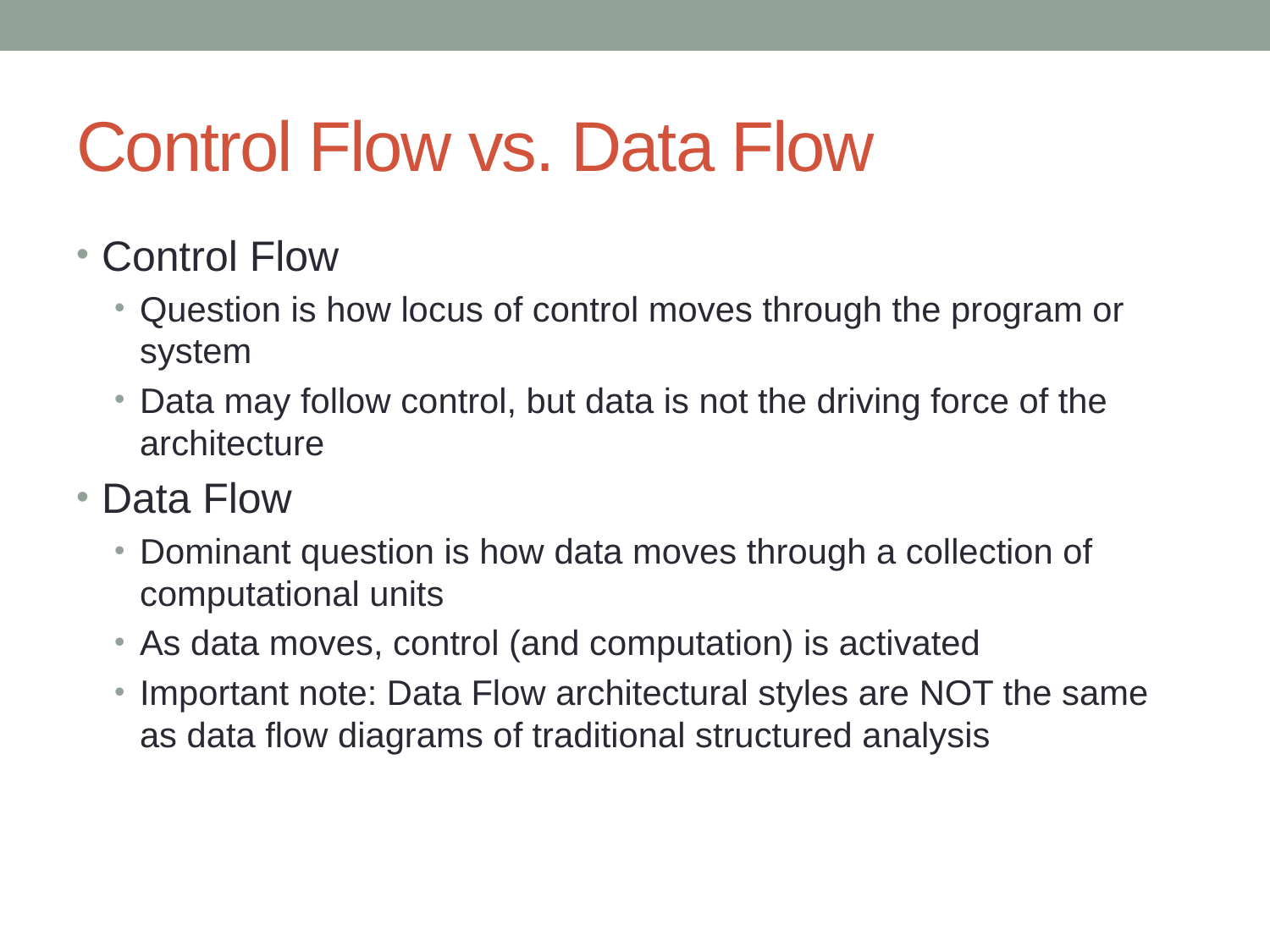

# Control Flow vs. Data Flow
Control Flow
Question is how locus of control moves through the program or system
Data may follow control, but data is not the driving force of the architecture
Data Flow
Dominant question is how data moves through a collection of computational units
As data moves, control (and computation) is activated
Important note: Data Flow architectural styles are NOT the same as data flow diagrams of traditional structured analysis